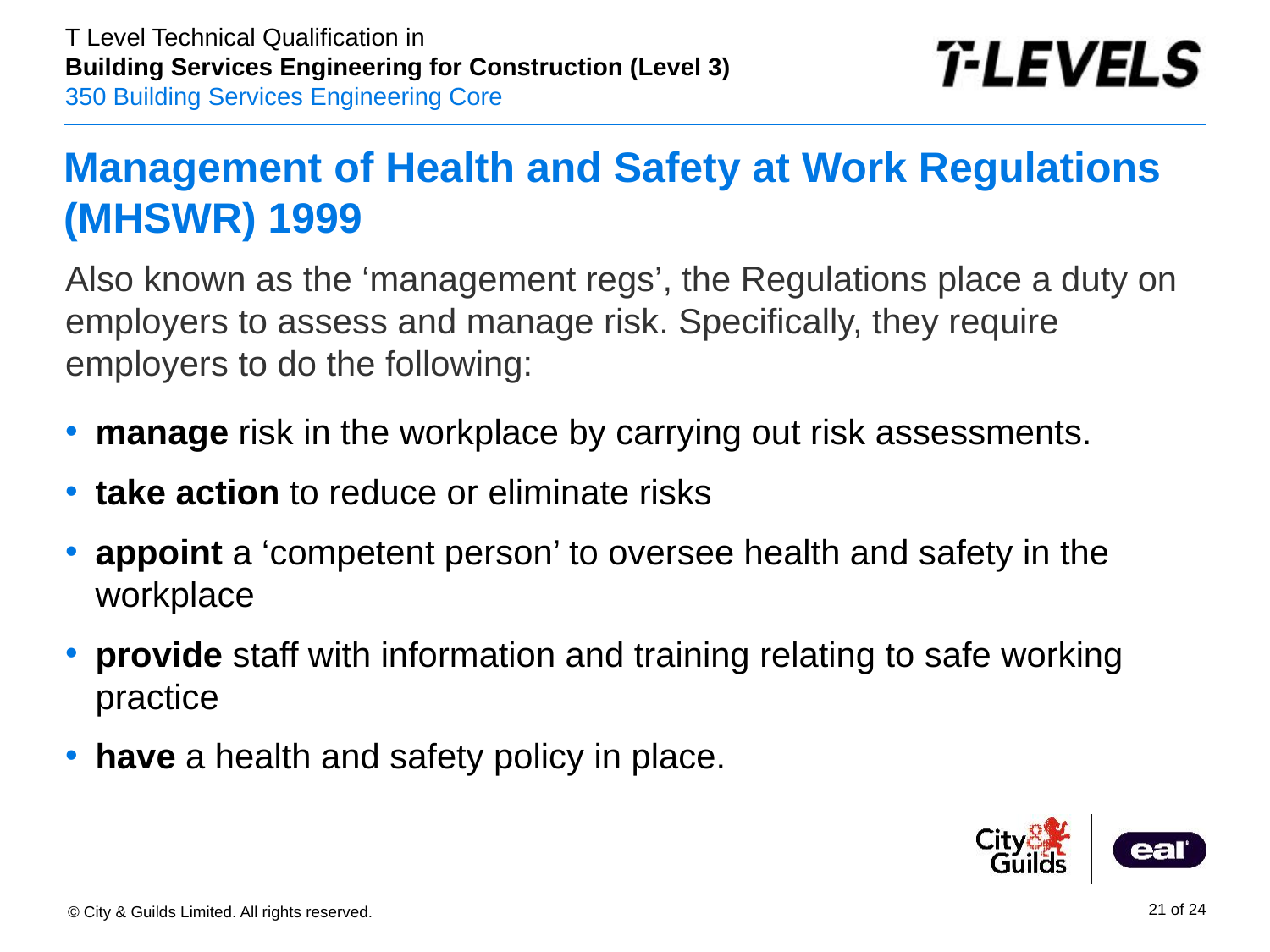

# Management of Health and Safety at Work Regulations (MHSWR) 1999
Also known as the ‘management regs’, the Regulations place a duty on employers to assess and manage risk. Specifically, they require employers to do the following:
manage risk in the workplace by carrying out risk assessments.
take action to reduce or eliminate risks
appoint a ‘competent person’ to oversee health and safety in the workplace
provide staff with information and training relating to safe working practice
have a health and safety policy in place.